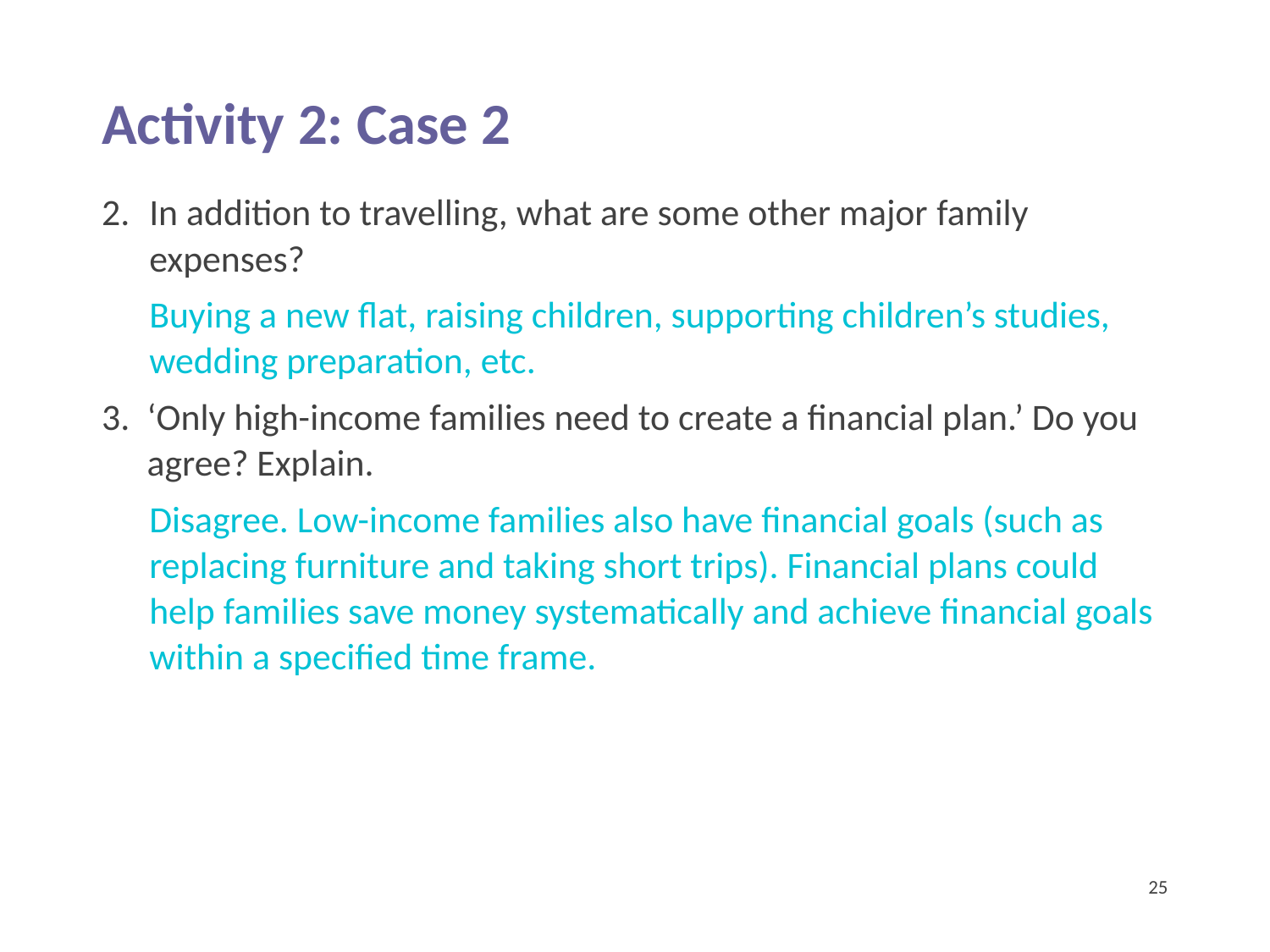

Activity 2: Case 2
In addition to travelling, what are some other major family expenses?
Buying a new flat, raising children, supporting children’s studies, wedding preparation, etc.
‘Only high-income families need to create a financial plan.’ Do you agree? Explain.
Disagree. Low-income families also have financial goals (such as replacing furniture and taking short trips). Financial plans could help families save money systematically and achieve financial goals within a specified time frame.
25